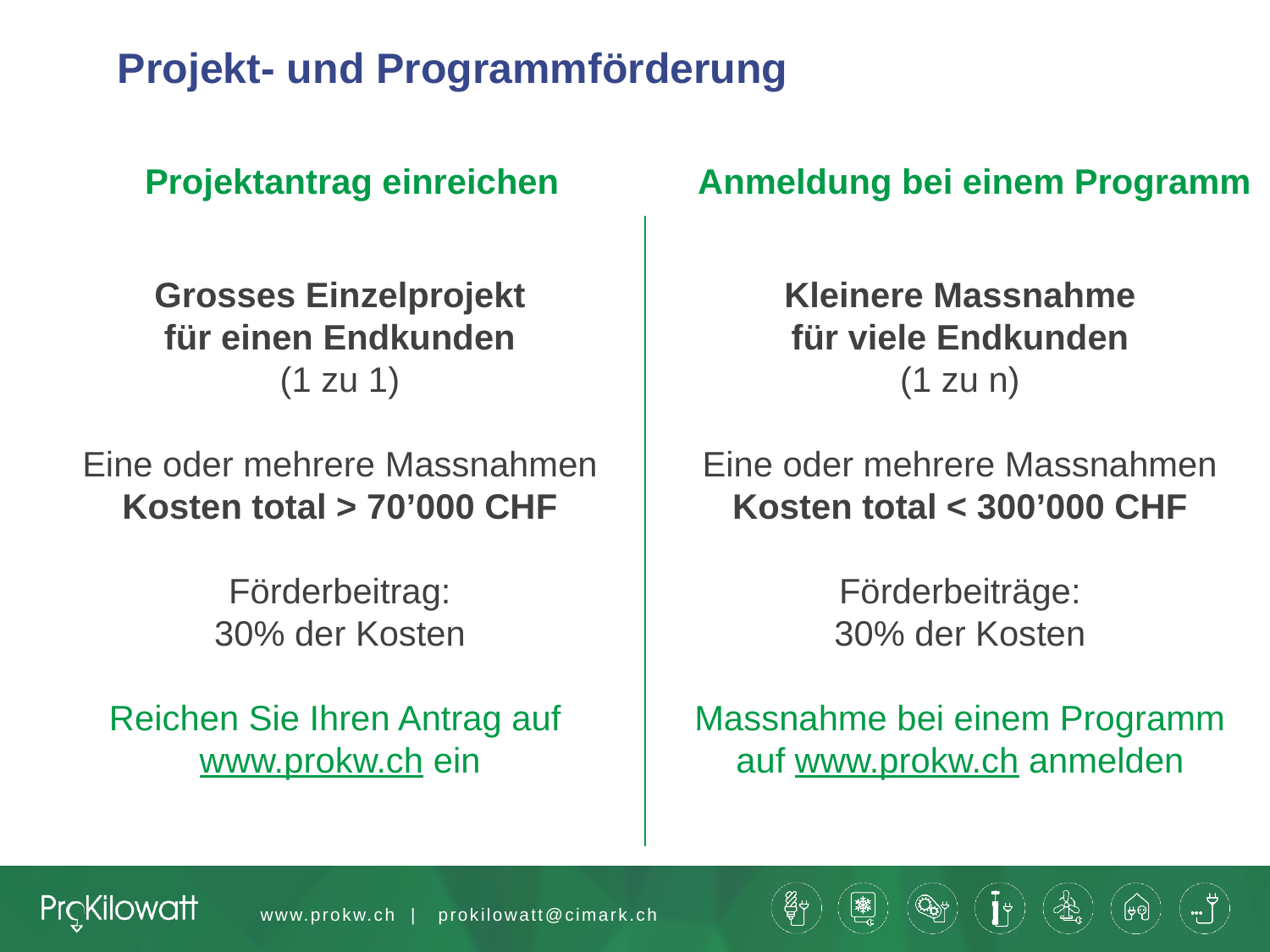

Projekt- und Programmförderung
Projektantrag einreichen
Anmeldung bei einem Programm
Grosses Einzelprojekt
für einen Endkunden
(1 zu 1)

Eine oder mehrere Massnahmen Kosten total > 70’000 CHF

Förderbeitrag:
30% der Kosten
Reichen Sie Ihren Antrag auf www.prokw.ch ein
Kleinere Massnahme
für viele Endkunden
(1 zu n)

Eine oder mehrere Massnahmen
Kosten total < 300’000 CHF

Förderbeiträge:
30% der Kosten

Massnahme bei einem Programm auf www.prokw.ch anmelden